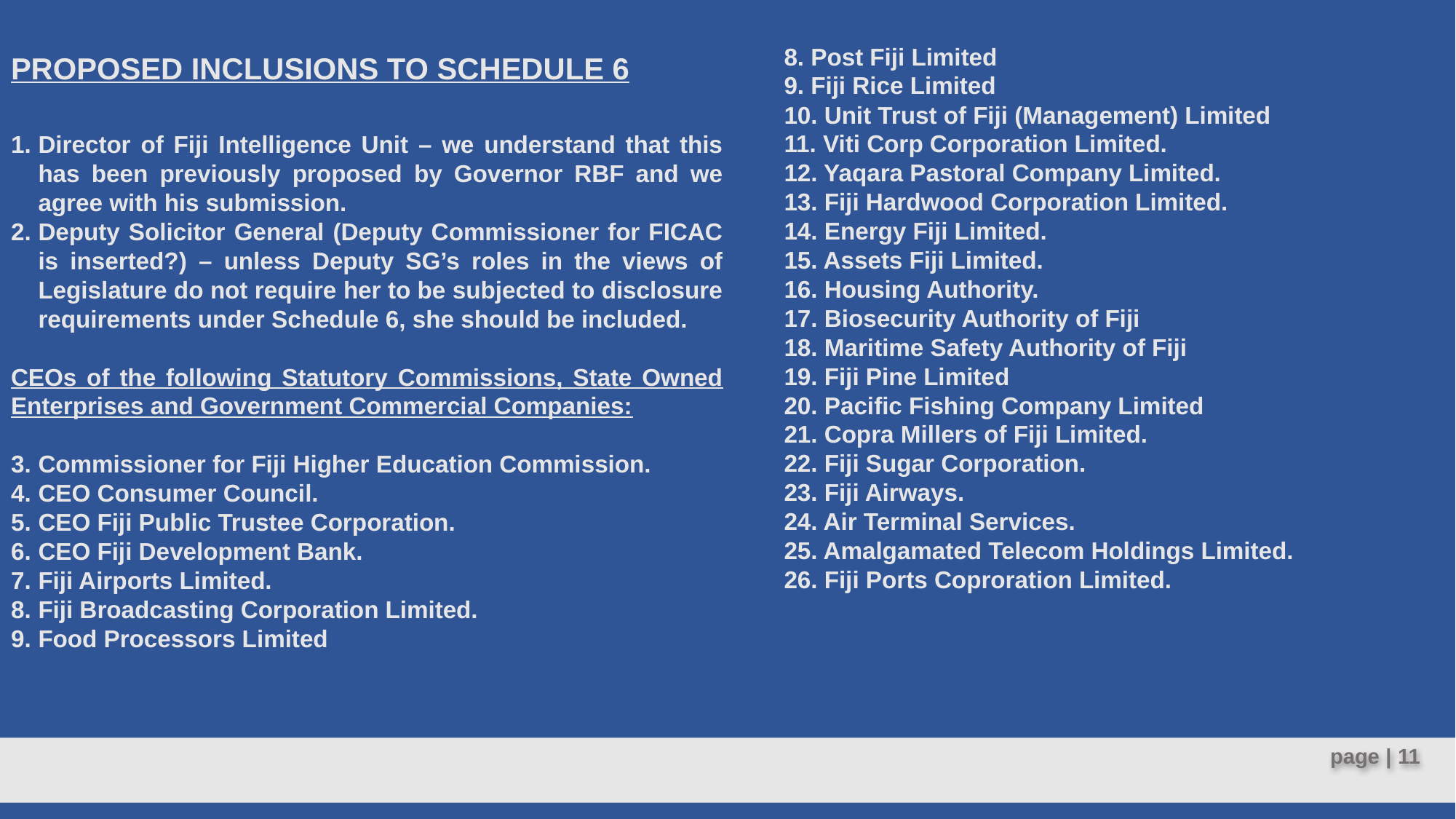

PROPOSED INCLUSIONS TO SCHEDULE 6

Director of Fiji Intelligence Unit – we understand that this has been previously proposed by Governor RBF and we agree with his submission.
Deputy Solicitor General (Deputy Commissioner for FICAC is inserted?) – unless Deputy SG’s roles in the views of Legislature do not require her to be subjected to disclosure requirements under Schedule 6, she should be included.

CEOs of the following Statutory Commissions, State Owned Enterprises and Government Commercial Companies:

Commissioner for Fiji Higher Education Commission.
CEO Consumer Council.
CEO Fiji Public Trustee Corporation.
CEO Fiji Development Bank.
Fiji Airports Limited.
Fiji Broadcasting Corporation Limited.
Food Processors Limited

8. Post Fiji Limited
9. Fiji Rice Limited
10. Unit Trust of Fiji (Management) Limited
11. Viti Corp Corporation Limited.
12. Yaqara Pastoral Company Limited.
13. Fiji Hardwood Corporation Limited.
14. Energy Fiji Limited.
15. Assets Fiji Limited.
16. Housing Authority.
17. Biosecurity Authority of Fiji
18. Maritime Safety Authority of Fiji
19. Fiji Pine Limited
20. Pacific Fishing Company Limited
21. Copra Millers of Fiji Limited.
22. Fiji Sugar Corporation.
23. Fiji Airways.
24. Air Terminal Services.
25. Amalgamated Telecom Holdings Limited.
26. Fiji Ports Coproration Limited.